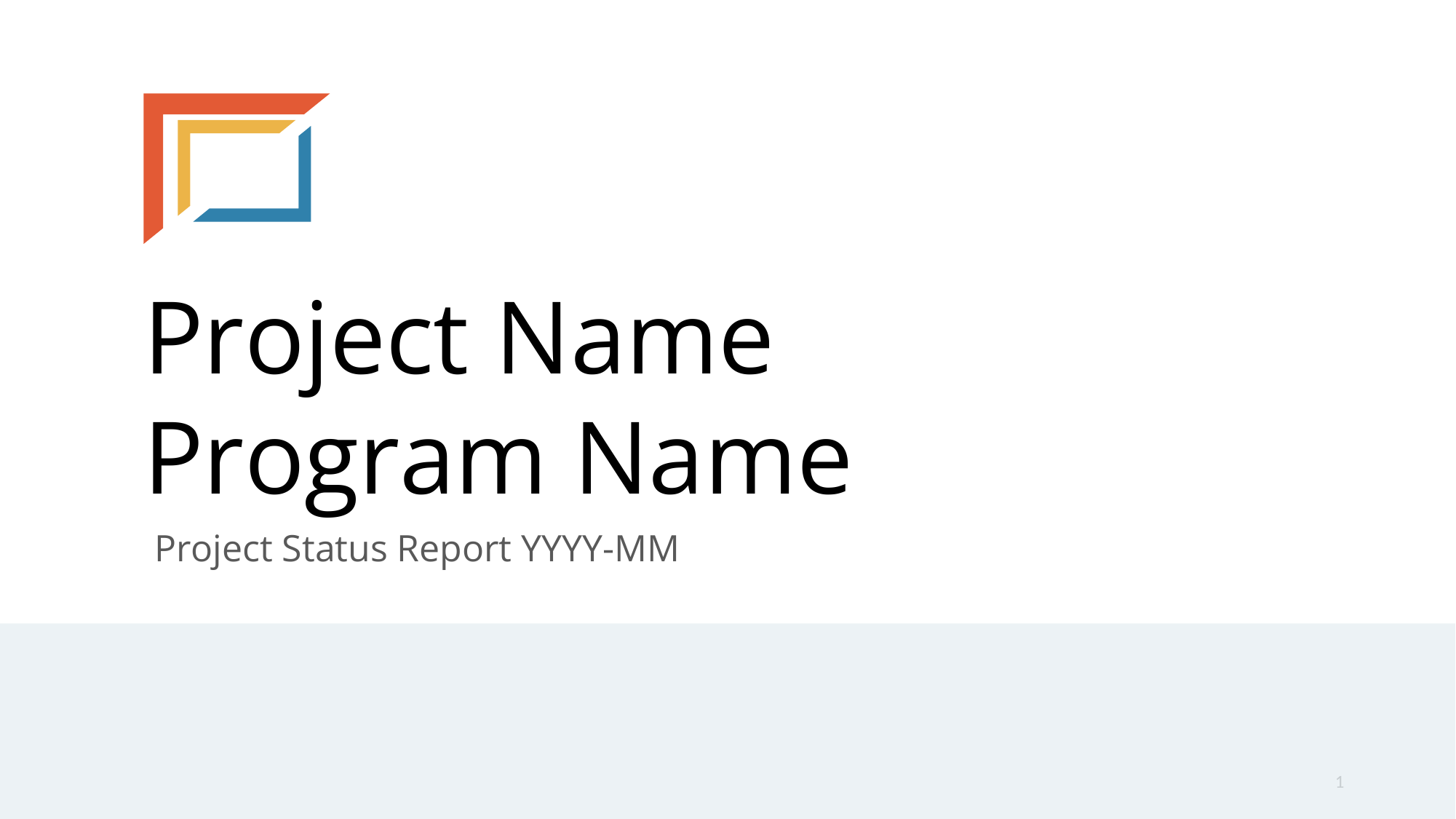

Project Name
Program Name
Project Status Report YYYY-MM

1